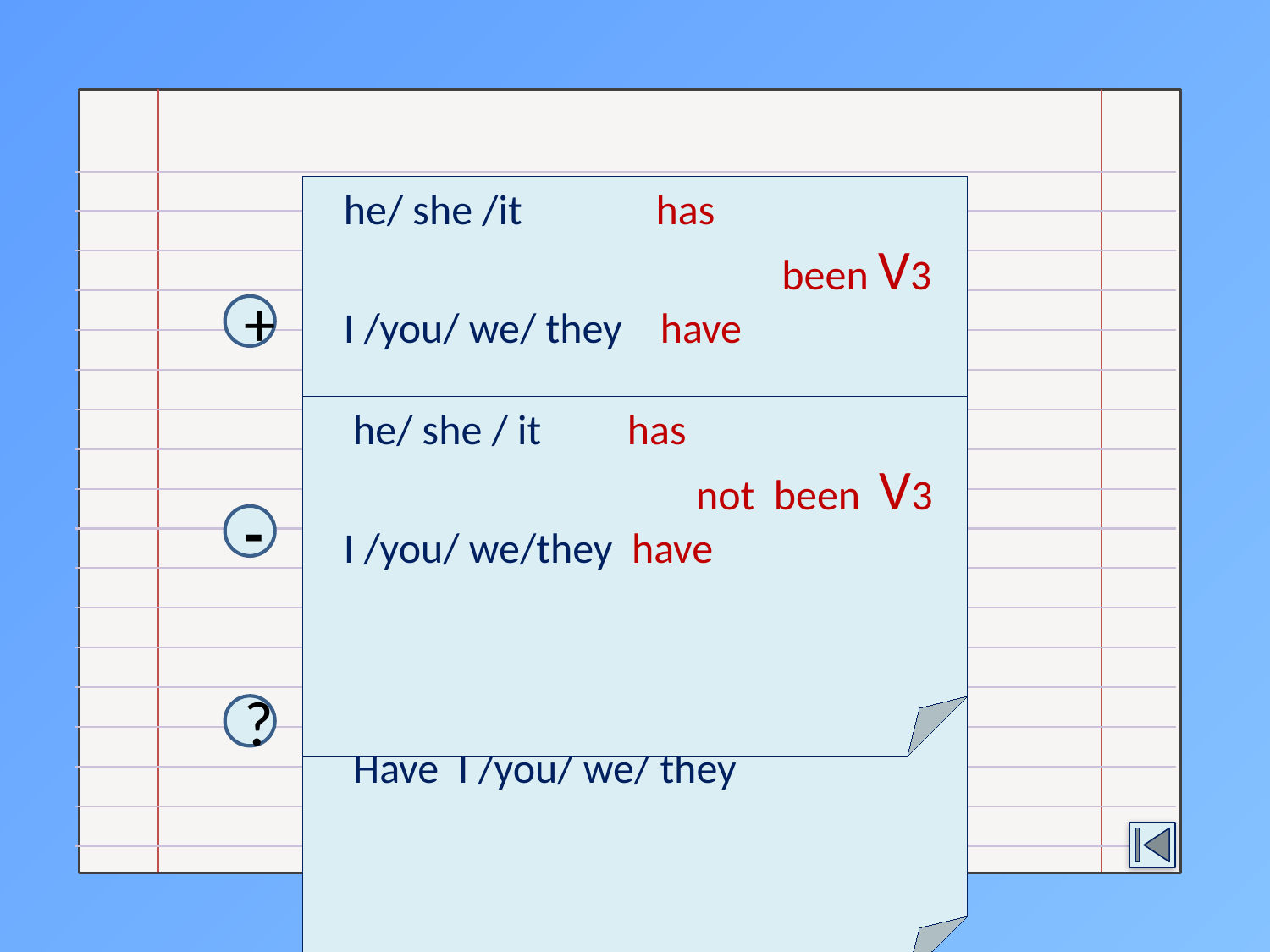

he/ she /it              has
                                                 been V3
   I /you/ we/ they    have

+
    he/ she / it         has
                                        not  been  V3
   I /you/ we/they  have

-
    Has   he/ she/it
                                            been V3?
    Have  I /you/ we/ they

?